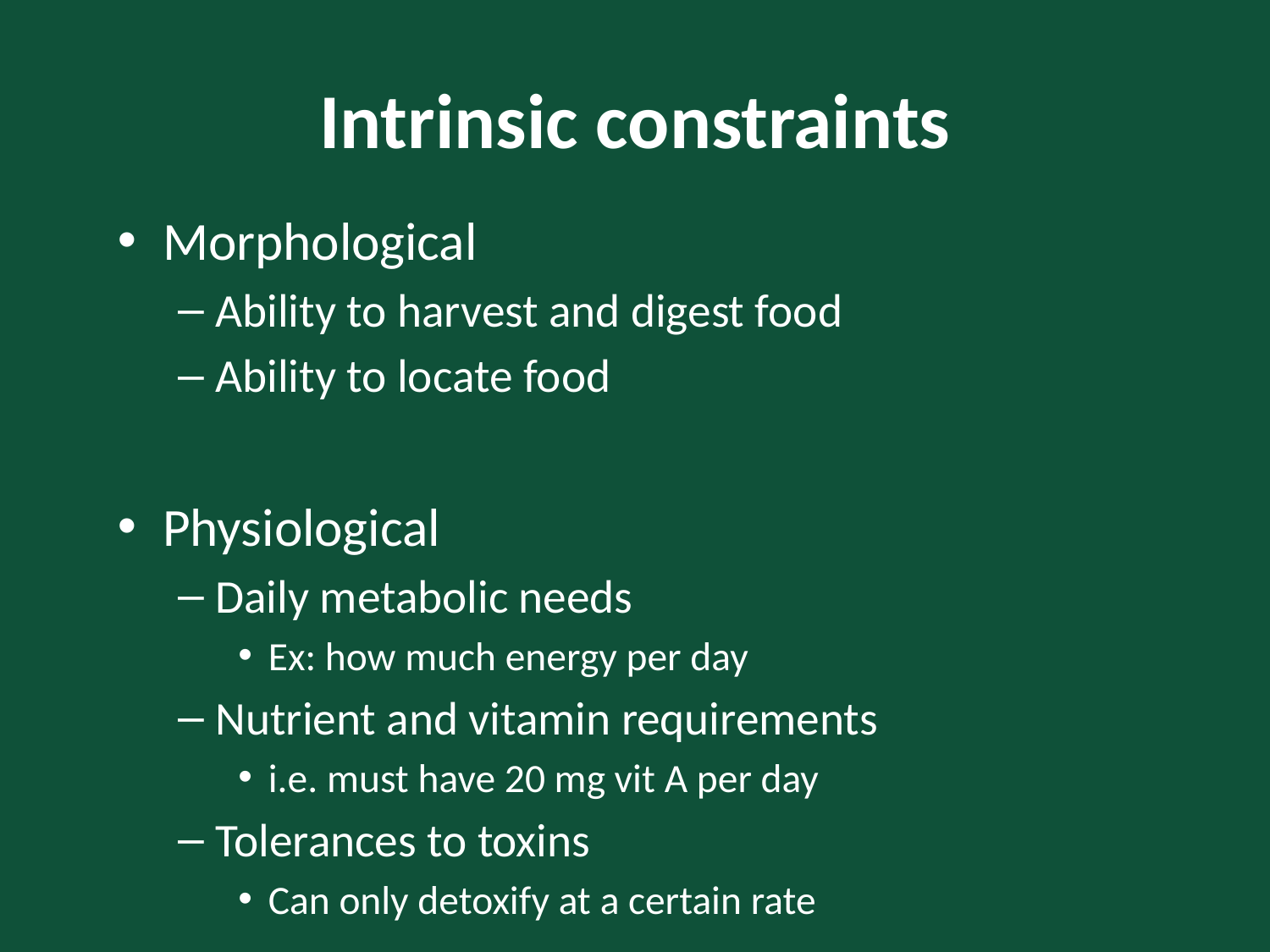

# Intrinsic constraints
Morphological
Ability to harvest and digest food
Ability to locate food

Physiological
Daily metabolic needs
Ex: how much energy per day
Nutrient and vitamin requirements
i.e. must have 20 mg vit A per day
Tolerances to toxins
Can only detoxify at a certain rate